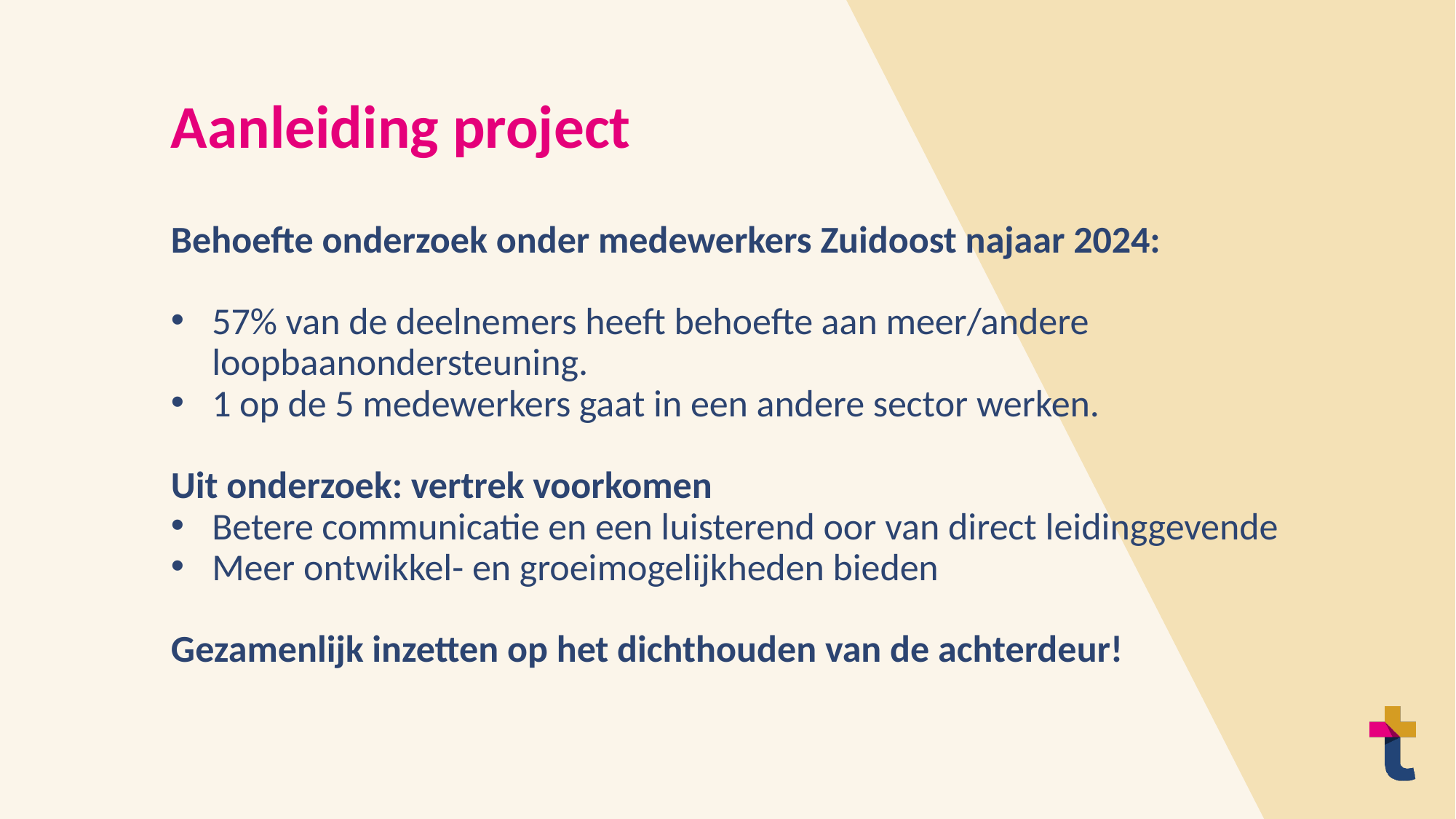

# Aanleiding project
Behoefte onderzoek onder medewerkers Zuidoost najaar 2024:

57% van de deelnemers heeft behoefte aan meer/andere loopbaanondersteuning.
1 op de 5 medewerkers gaat in een andere sector werken.

Uit onderzoek: vertrek voorkomen
Betere communicatie en een luisterend oor van direct leidinggevende
Meer ontwikkel- en groeimogelijkheden bieden

Gezamenlijk inzetten op het dichthouden van de achterdeur!